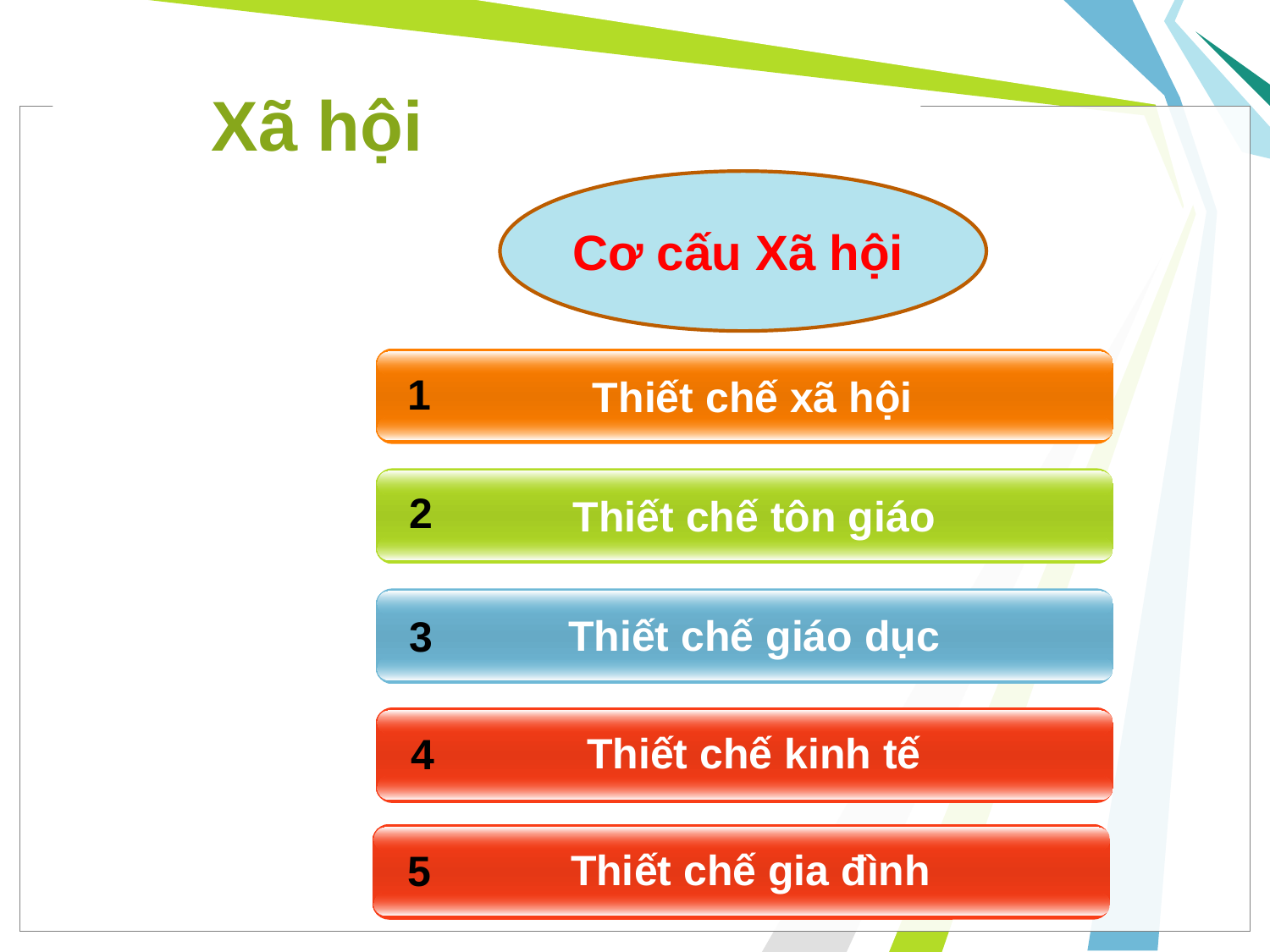

Xã hội

Cơ cấu Xã hội
1
Thiết chế xã hội

1
Thiết chế xã hội
2
Thiết chế tôn giáo

2
Thiết chế tôn giáo
Thiết chế giáo dục
3

Thiết chế giáo dục
3
Thiết chế kinh tế
4

Thiết chế kinh tế
4
Thiết chế gia đình
5

Thiết chế gia đình
5